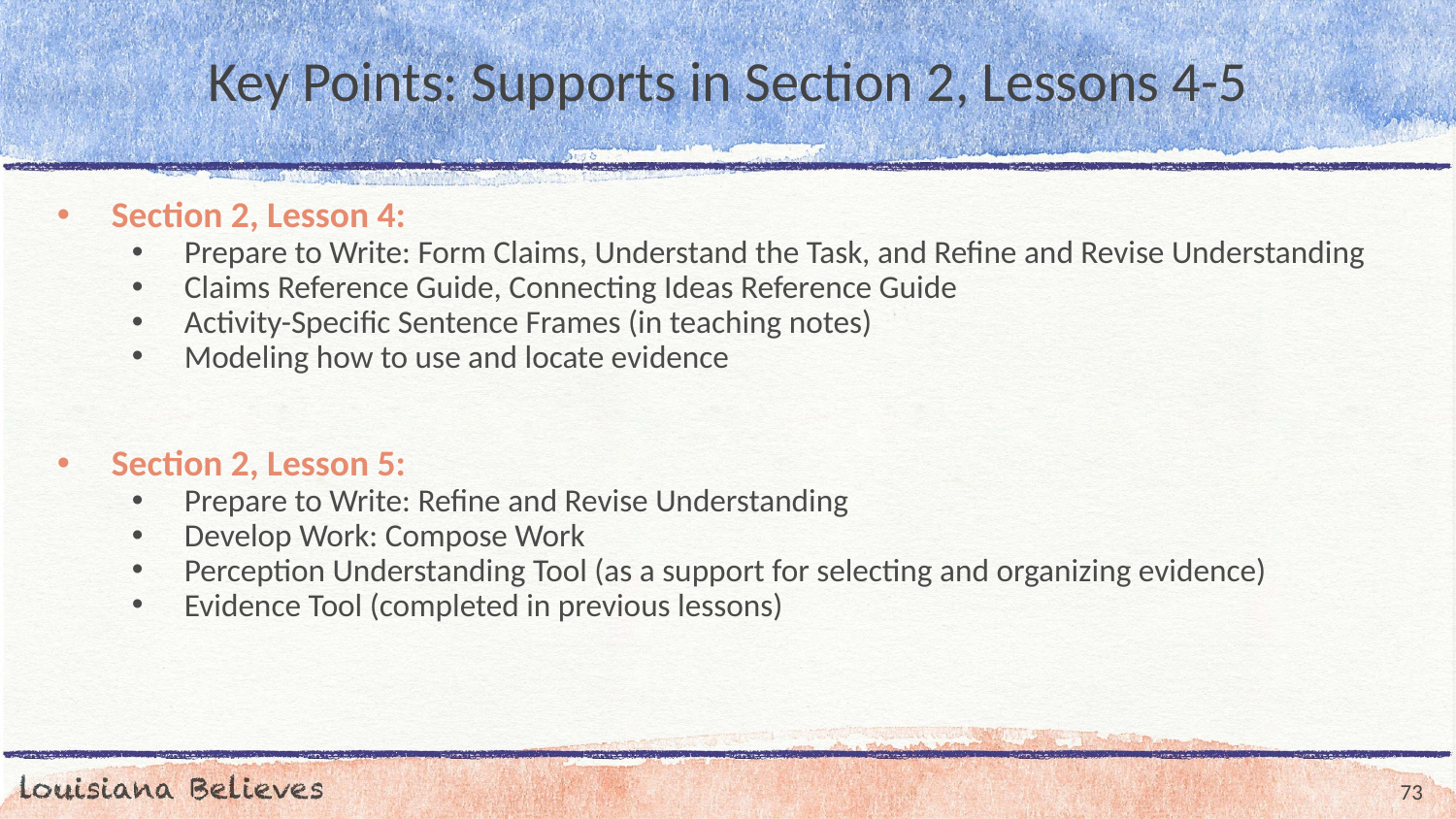

# Key Points: Supports in Section 2, Lessons 4-5
Section 2, Lesson 4:
Prepare to Write: Form Claims, Understand the Task, and Refine and Revise Understanding
Claims Reference Guide, Connecting Ideas Reference Guide
Activity-Specific Sentence Frames (in teaching notes)
Modeling how to use and locate evidence

Section 2, Lesson 5:
Prepare to Write: Refine and Revise Understanding
Develop Work: Compose Work
Perception Understanding Tool (as a support for selecting and organizing evidence)
Evidence Tool (completed in previous lessons)